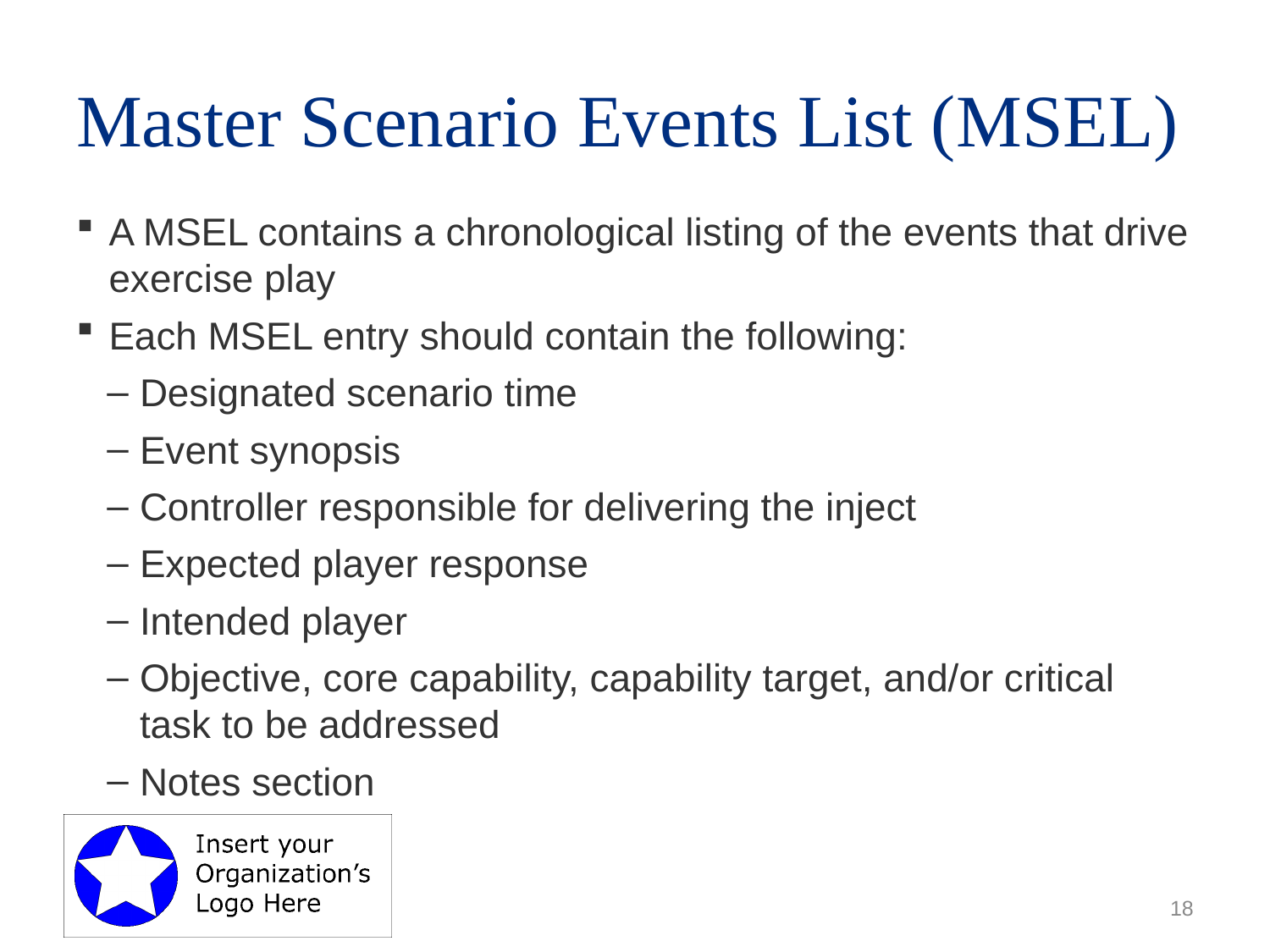

# Master Scenario Events List (MSEL)
A MSEL contains a chronological listing of the events that drive exercise play
Each MSEL entry should contain the following:
Designated scenario time
Event synopsis
Controller responsible for delivering the inject
Expected player response
Intended player
Objective, core capability, capability target, and/or critical task to be addressed
Notes section
18